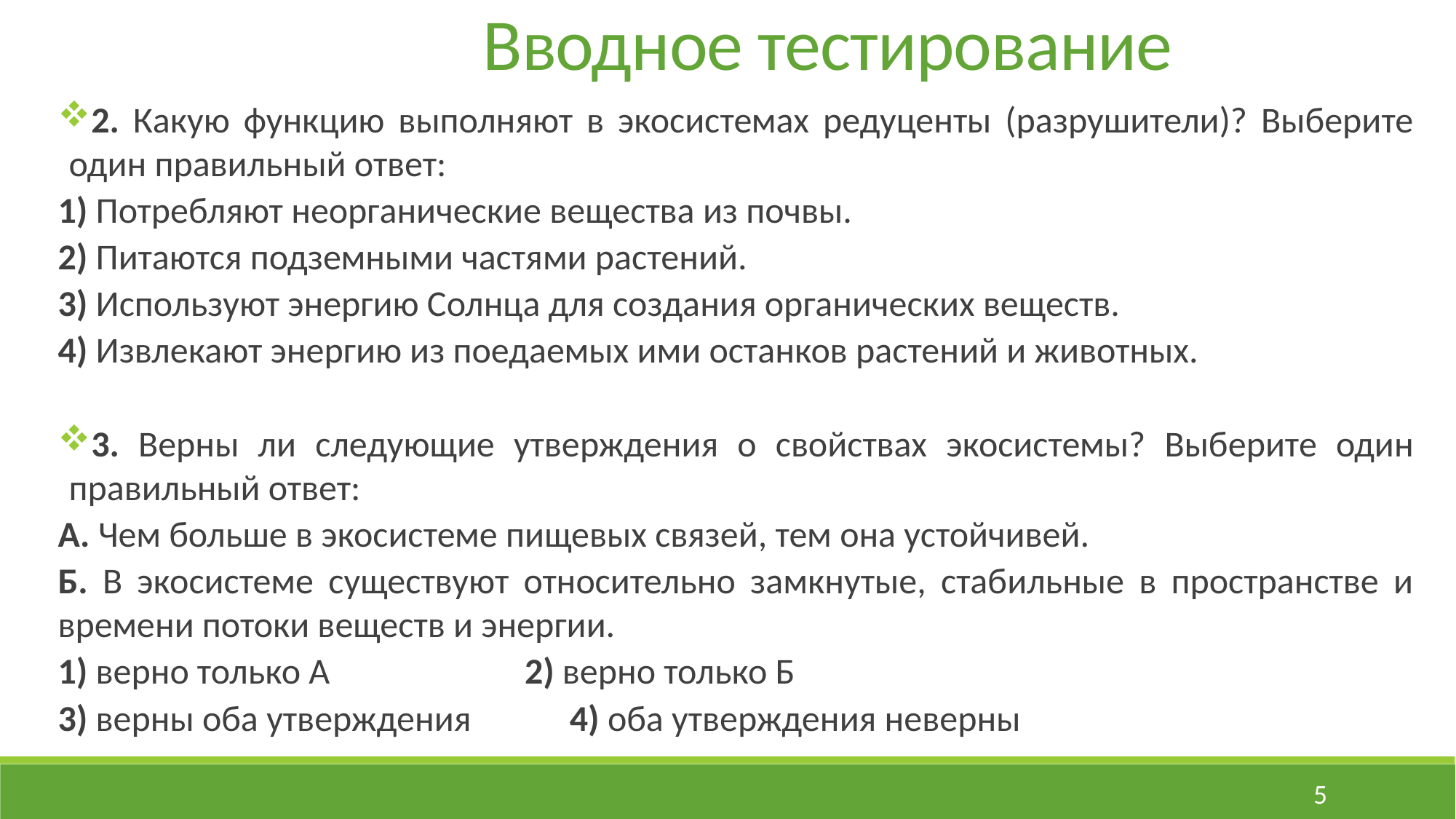

Вводное тестирование
2. Какую функцию выполняют в экосистемах редуценты (разрушители)? Выберите один правильный ответ:
1) Потребляют неорганические вещества из почвы.
2) Питаются подземными частями растений.
3) Используют энергию Солнца для создания органических веществ.
4) Извлекают энергию из поедаемых ими останков растений и животных.

3. Верны ли следующие утверждения о свойствах экосистемы? Выберите один правильный ответ:
А. Чем больше в экосистеме пищевых связей, тем она устойчивей.
Б. В экосистеме существуют относительно замкнутые, стабильные в пространстве и времени потоки веществ и энергии.
1) верно только А 	                 2) верно только Б
3) верны оба утверждения            4) оба утверждения неверны
5